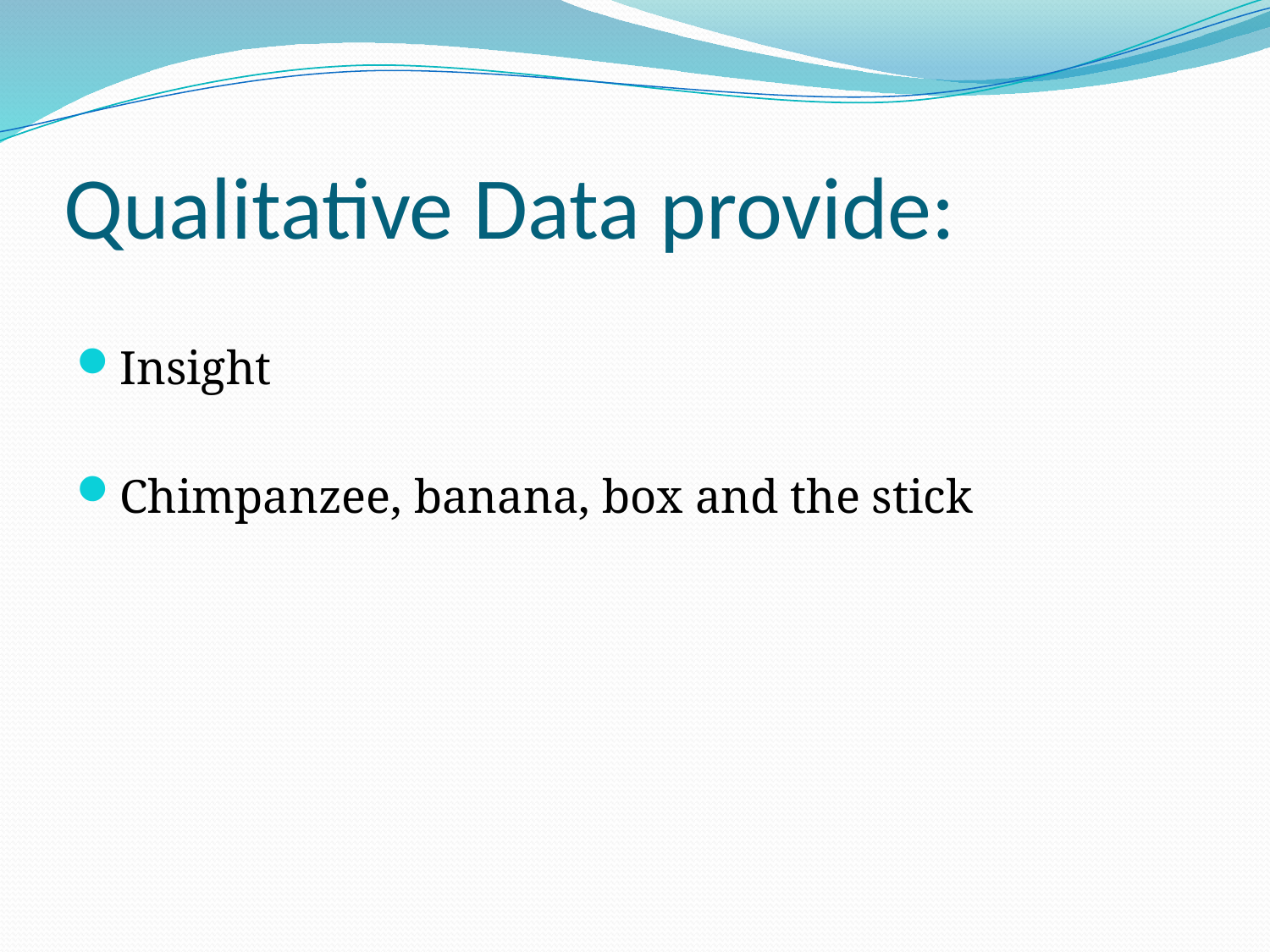

# Qualitative Data provide:

Insight

Chimpanzee, banana, box and the stick